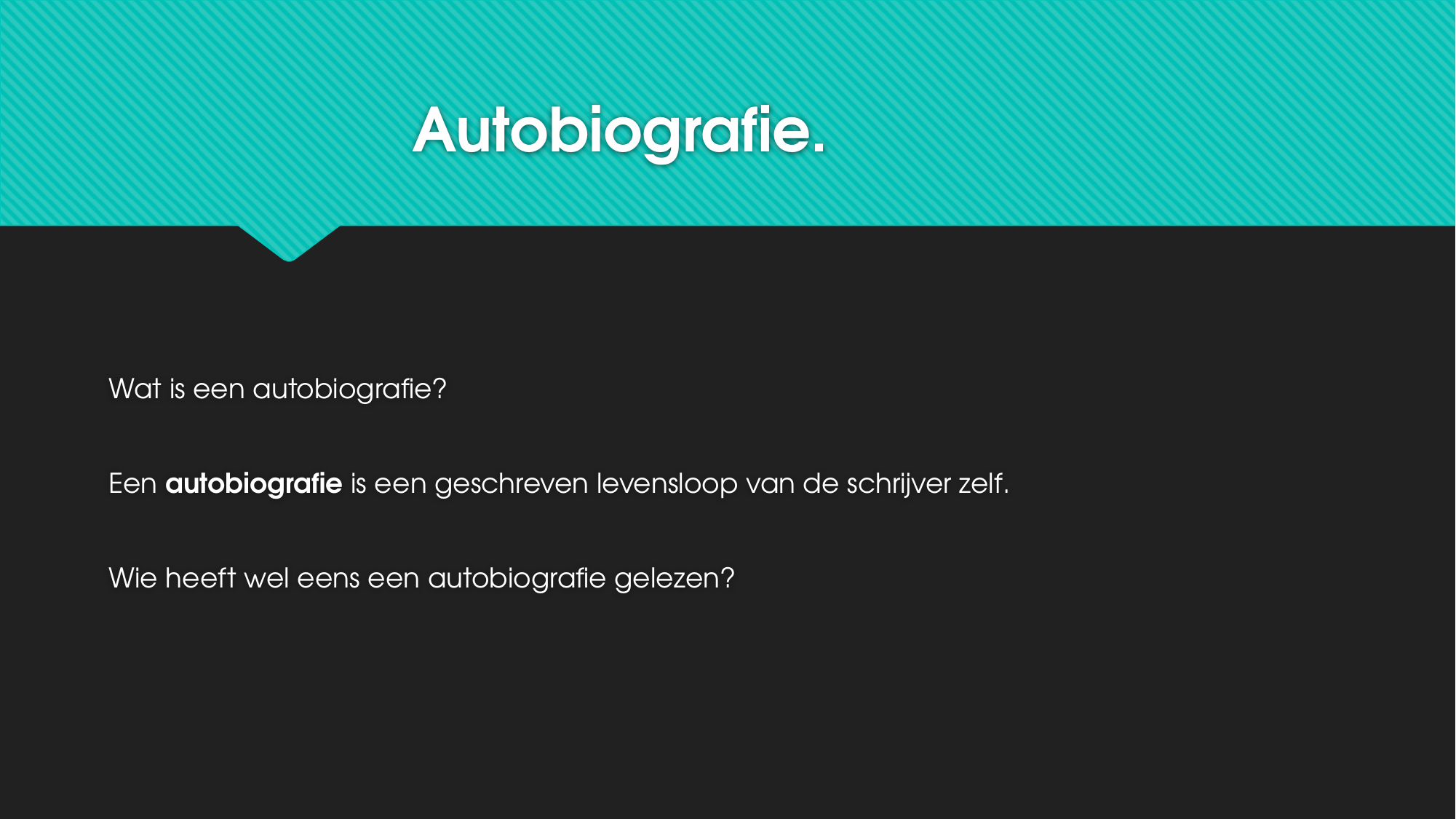

# Autobiografie.
Wat is een autobiografie?

Een autobiografie is een geschreven levensloop van de schrijver zelf.

Wie heeft wel eens een autobiografie gelezen?